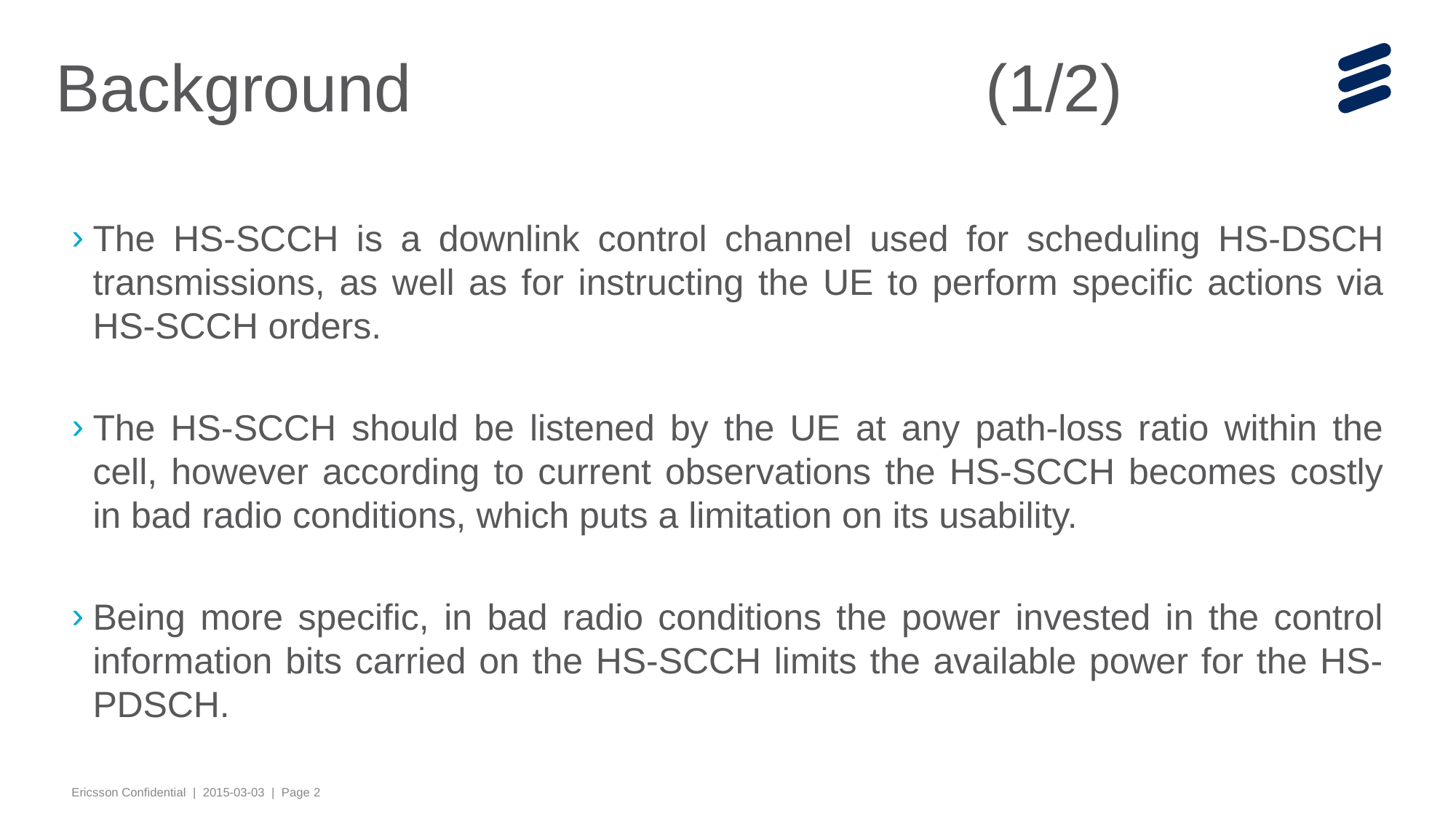

# Background                               (1/2)
The HS-SCCH is a downlink control channel used for scheduling HS-DSCH transmissions, as well as for instructing the UE to perform specific actions via HS-SCCH orders.

The HS-SCCH should be listened by the UE at any path-loss ratio within the cell, however according to current observations the HS-SCCH becomes costly in bad radio conditions, which puts a limitation on its usability.

Being more specific, in bad radio conditions the power invested in the control information bits carried on the HS-SCCH limits the available power for the HS-PDSCH.